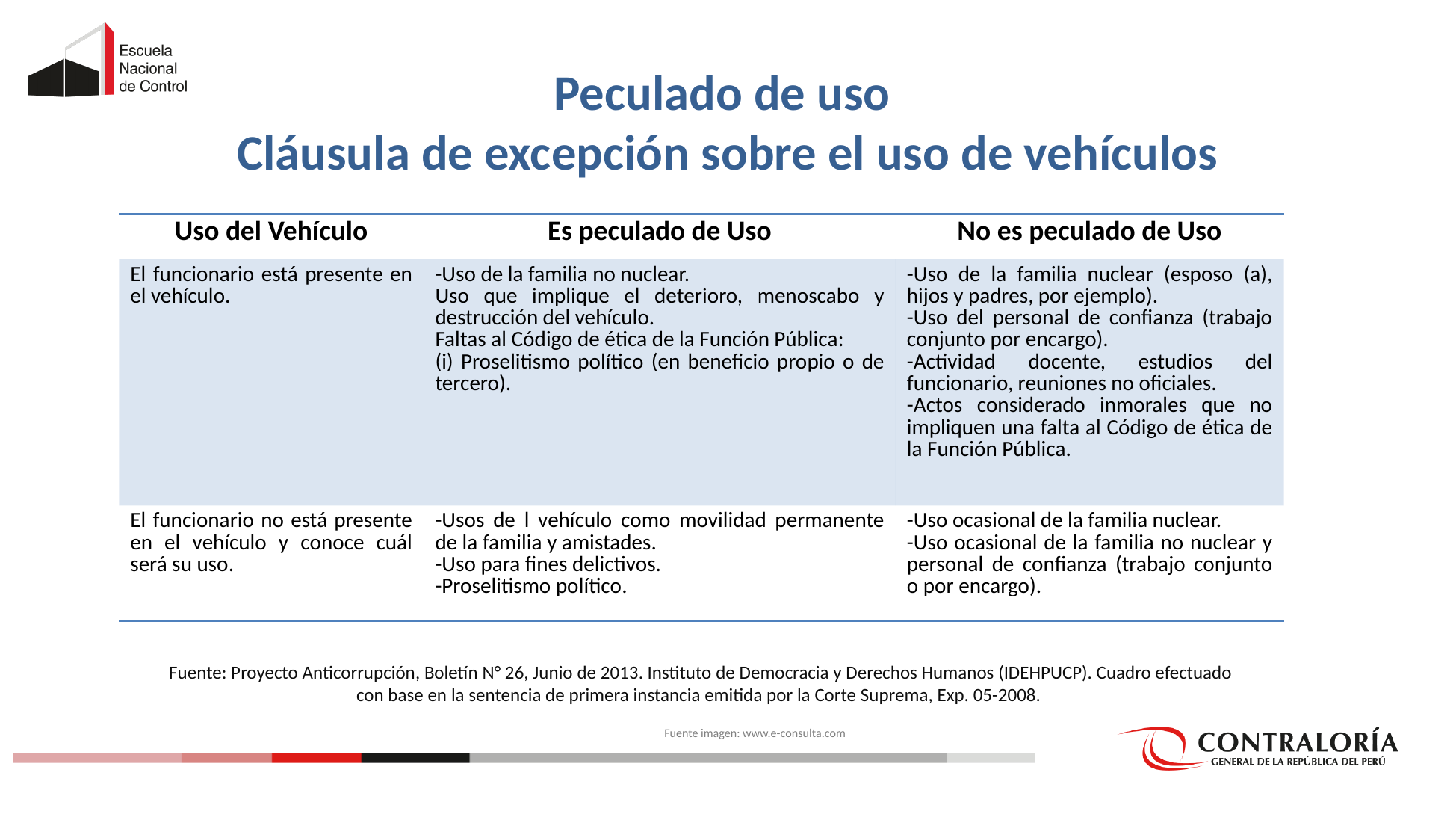

Peculado de uso
Cláusula de excepción sobre el uso de vehículos
| Uso del Vehículo | Es peculado de Uso | No es peculado de Uso |
| --- | --- | --- |
| El funcionario está presente en el vehículo. | -Uso de la familia no nuclear. Uso que implique el deterioro, menoscabo y destrucción del vehículo. Faltas al Código de ética de la Función Pública: (i) Proselitismo político (en beneficio propio o de tercero). | -Uso de la familia nuclear (esposo (a), hijos y padres, por ejemplo). -Uso del personal de confianza (trabajo conjunto por encargo). -Actividad docente, estudios del funcionario, reuniones no oficiales. -Actos considerado inmorales que no impliquen una falta al Código de ética de la Función Pública. |
| El funcionario no está presente en el vehículo y conoce cuál será su uso. | -Usos de l vehículo como movilidad permanente de la familia y amistades. -Uso para fines delictivos. -Proselitismo político. | -Uso ocasional de la familia nuclear. -Uso ocasional de la familia no nuclear y personal de confianza (trabajo conjunto o por encargo). |
Fuente: Proyecto Anticorrupción, Boletín N° 26, Junio de 2013. Instituto de Democracia y Derechos Humanos (IDEHPUCP). Cuadro efectuado con base en la sentencia de primera instancia emitida por la Corte Suprema, Exp. 05-2008.
Fuente imagen: www.e-consulta.com
27